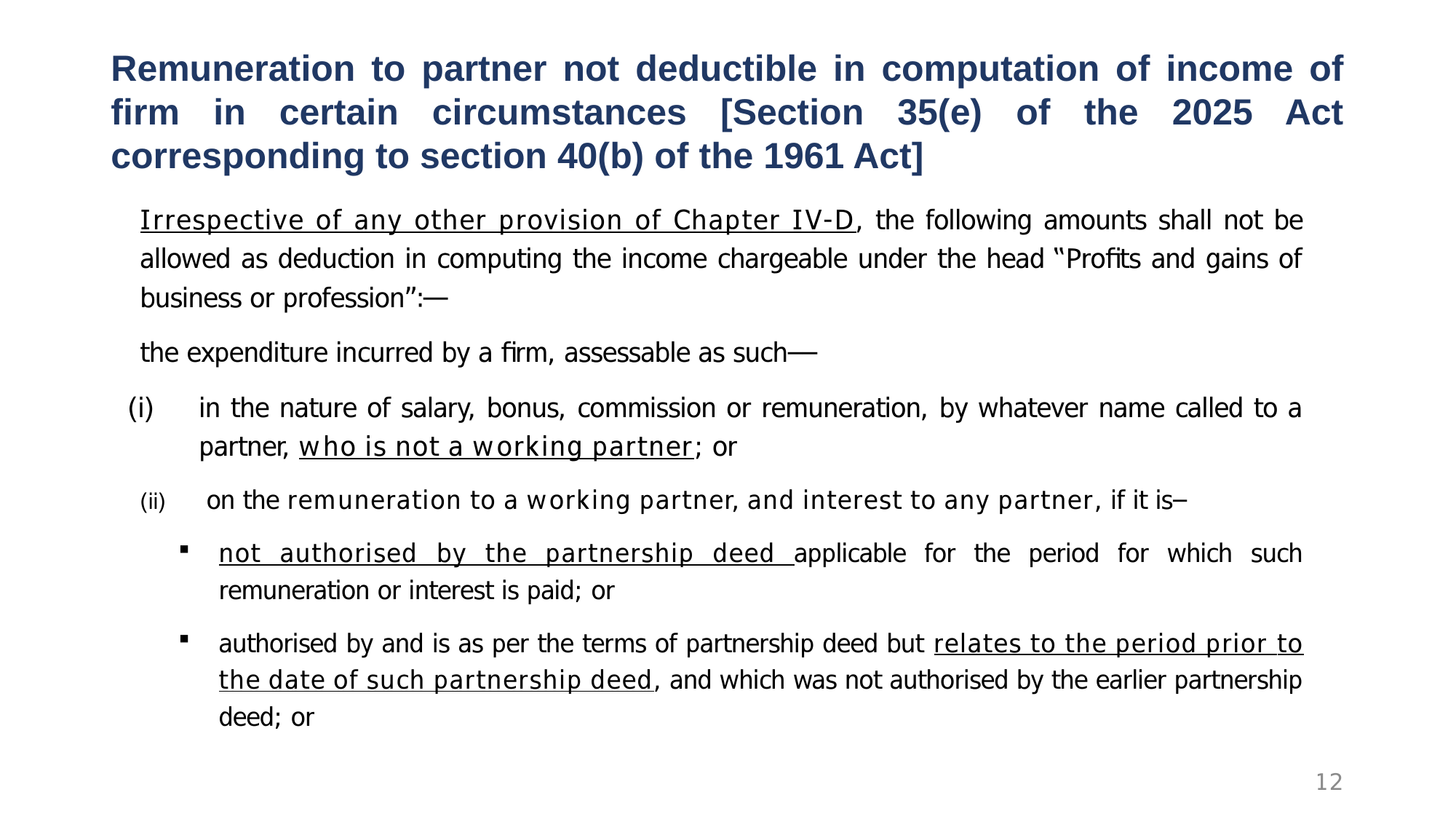

# Remuneration to partner not deductible in computation of income of firm in certain circumstances [Section 35(e) of the 2025 Act corresponding to section 40(b) of the 1961 Act]
Irrespective of any other provision of Chapter IV-D, the following amounts shall not be allowed as deduction in computing the income chargeable under the head “Profits and gains of business or profession”:—
the expenditure incurred by a firm, assessable as such––
in the nature of salary, bonus, commission or remuneration, by whatever name called to a partner, who is not a working partner; or
(ii)      on the remuneration to a working partner, and interest to any partner, if it is–
not authorised by the partnership deed applicable for the period for which such remuneration or interest is paid; or
authorised by and is as per the terms of partnership deed but relates to the period prior to the date of such partnership deed, and which was not authorised by the earlier partnership deed; or

12